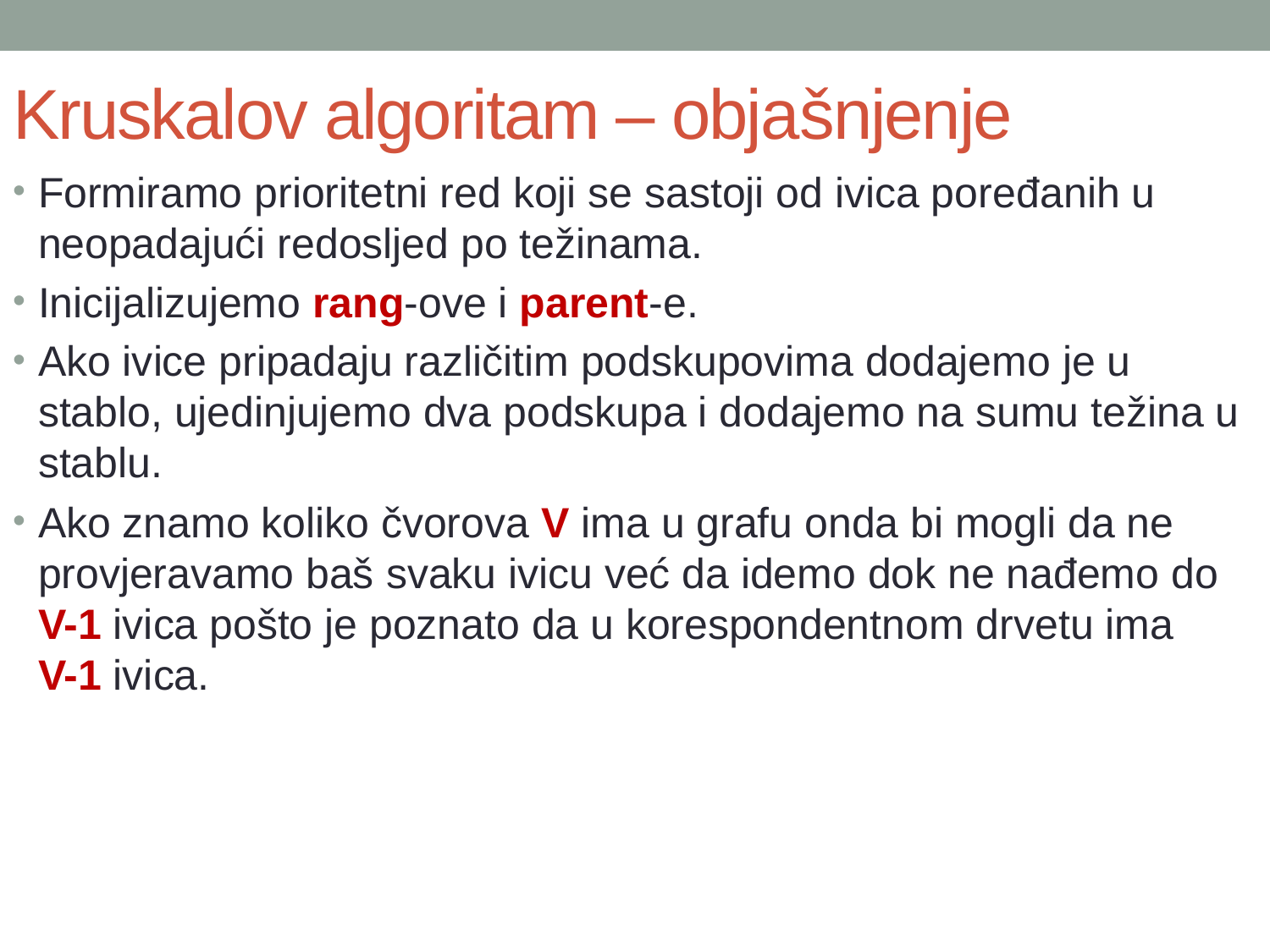

# Kruskalov algoritam – objašnjenje
Formiramo prioritetni red koji se sastoji od ivica poređanih u neopadajući redosljed po težinama.
Inicijalizujemo rang-ove i parent-e.
Ako ivice pripadaju različitim podskupovima dodajemo je u stablo, ujedinjujemo dva podskupa i dodajemo na sumu težina u stablu.
Ako znamo koliko čvorova V ima u grafu onda bi mogli da ne provjeravamo baš svaku ivicu već da idemo dok ne nađemo do V-1 ivica pošto je poznato da u korespondentnom drvetu ima
V-1 ivica.